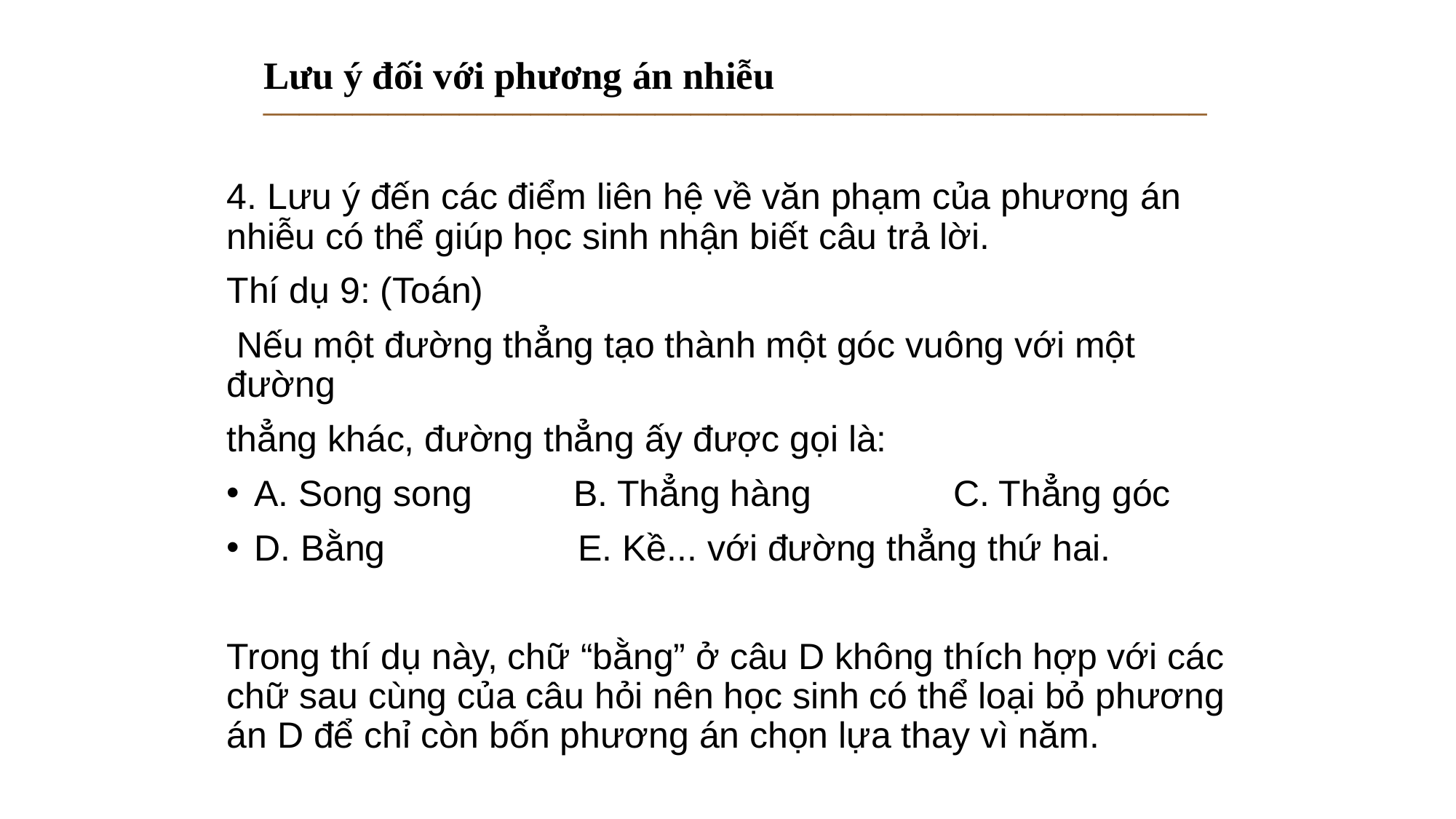

# Lưu ý đối với phương án nhiễu _____________________________________________________

4. Lưu ý đến các điểm liên hệ về văn phạm của phương án nhiễu có thể giúp học sinh nhận biết câu trả lời.
Thí dụ 9: (Toán)
 Nếu một đường thẳng tạo thành một góc vuông với một đường
thẳng khác, đường thẳng ấy được gọi là:
A. Song song          B. Thẳng hàng              C. Thẳng góc
D. Bằng                   E. Kề... với đường thẳng thứ hai.

Trong thí dụ này, chữ “bằng” ở câu D không thích hợp với các chữ sau cùng của câu hỏi nên học sinh có thể loại bỏ phương án D để chỉ còn bốn phương án chọn lựa thay vì năm.